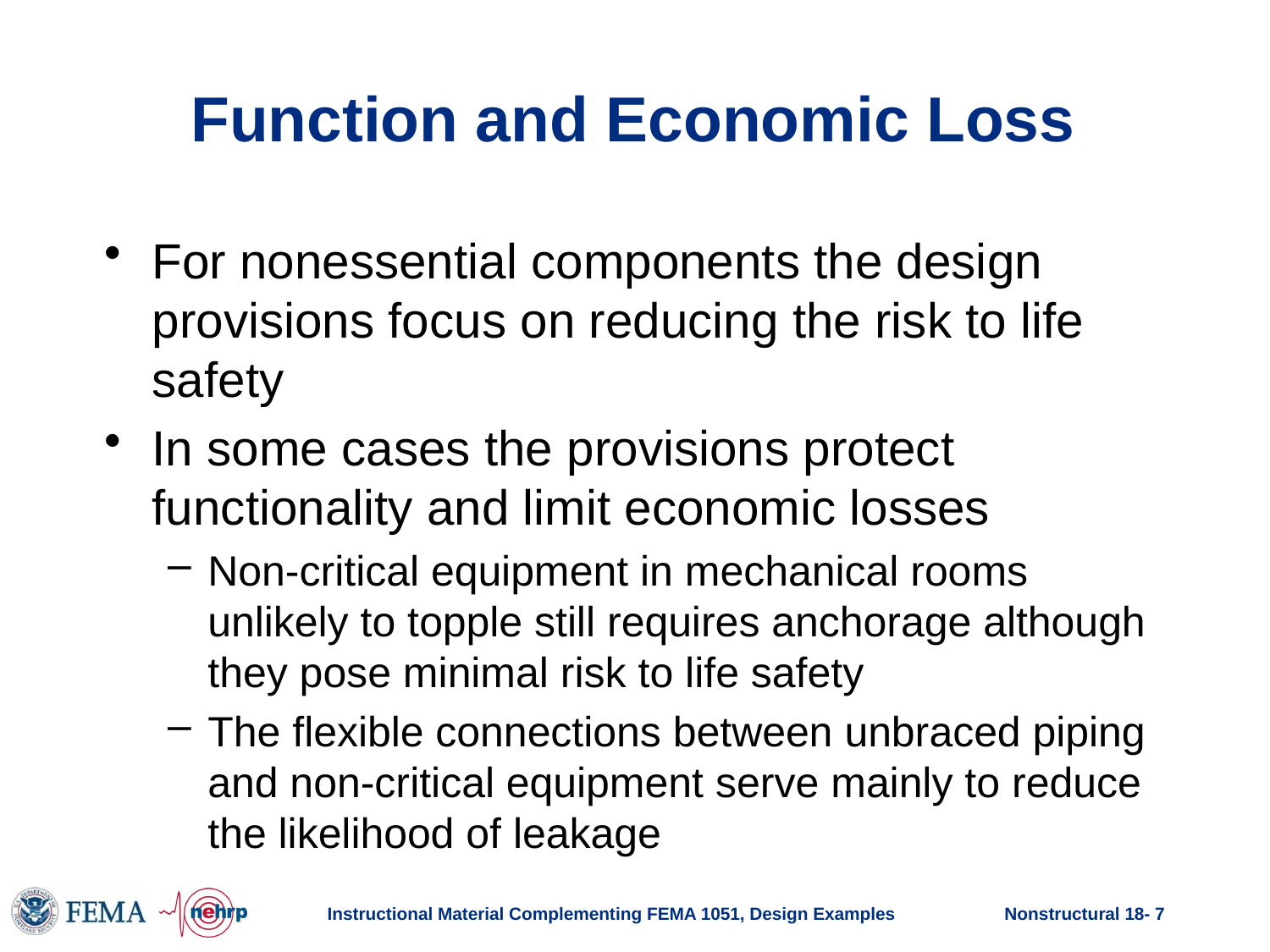

# Function and Economic Loss
For nonessential components the design provisions focus on reducing the risk to life safety
In some cases the provisions protect functionality and limit economic losses
Non-critical equipment in mechanical rooms unlikely to topple still requires anchorage although they pose minimal risk to life safety
The flexible connections between unbraced piping and non-critical equipment serve mainly to reduce the likelihood of leakage
Instructional Material Complementing FEMA 1051, Design Examples
Nonstructural 18- 7